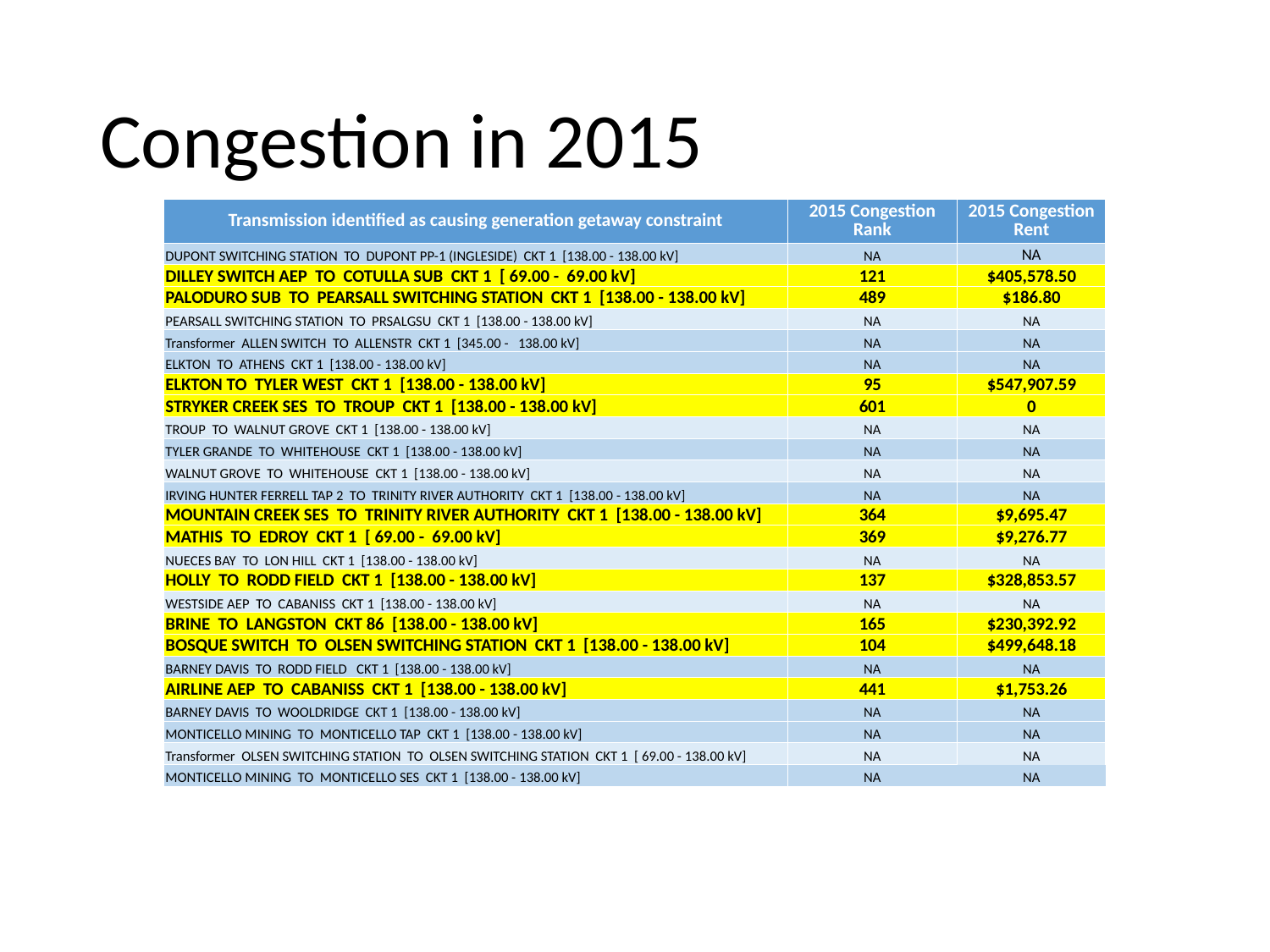

# Congestion in 2015
| Transmission identified as causing generation getaway constraint | 2015 Congestion Rank | 2015 Congestion Rent |
| --- | --- | --- |
| DUPONT SWITCHING STATION TO DUPONT PP-1 (INGLESIDE) CKT 1 [138.00 - 138.00 kV] | NA | NA |
| DILLEY SWITCH AEP TO COTULLA SUB CKT 1 [ 69.00 - 69.00 kV] | 121 | $405,578.50 |
| PALODURO SUB TO PEARSALL SWITCHING STATION CKT 1 [138.00 - 138.00 kV] | 489 | $186.80 |
| PEARSALL SWITCHING STATION TO PRSALGSU CKT 1 [138.00 - 138.00 kV] | NA | NA |
| Transformer ALLEN SWITCH TO ALLENSTR CKT 1 [345.00 - 138.00 kV] | NA | NA |
| ELKTON TO ATHENS CKT 1 [138.00 - 138.00 kV] | NA | NA |
| ELKTON TO TYLER WEST CKT 1 [138.00 - 138.00 kV] | 95 | $547,907.59 |
| STRYKER CREEK SES TO TROUP CKT 1 [138.00 - 138.00 kV] | 601 | 0 |
| TROUP TO WALNUT GROVE CKT 1 [138.00 - 138.00 kV] | NA | NA |
| TYLER GRANDE TO WHITEHOUSE CKT 1 [138.00 - 138.00 kV] | NA | NA |
| WALNUT GROVE TO WHITEHOUSE CKT 1 [138.00 - 138.00 kV] | NA | NA |
| IRVING HUNTER FERRELL TAP 2 TO TRINITY RIVER AUTHORITY CKT 1 [138.00 - 138.00 kV] | NA | NA |
| MOUNTAIN CREEK SES TO TRINITY RIVER AUTHORITY CKT 1 [138.00 - 138.00 kV] | 364 | $9,695.47 |
| MATHIS TO EDROY CKT 1 [ 69.00 - 69.00 kV] | 369 | $9,276.77 |
| NUECES BAY TO LON HILL CKT 1 [138.00 - 138.00 kV] | NA | NA |
| HOLLY TO RODD FIELD CKT 1 [138.00 - 138.00 kV] | 137 | $328,853.57 |
| WESTSIDE AEP TO CABANISS CKT 1 [138.00 - 138.00 kV] | NA | NA |
| BRINE TO LANGSTON CKT 86 [138.00 - 138.00 kV] | 165 | $230,392.92 |
| BOSQUE SWITCH TO OLSEN SWITCHING STATION CKT 1 [138.00 - 138.00 kV] | 104 | $499,648.18 |
| BARNEY DAVIS TO RODD FIELD CKT 1 [138.00 - 138.00 kV] | NA | NA |
| AIRLINE AEP TO CABANISS CKT 1 [138.00 - 138.00 kV] | 441 | $1,753.26 |
| BARNEY DAVIS TO WOOLDRIDGE CKT 1 [138.00 - 138.00 kV] | NA | NA |
| MONTICELLO MINING TO MONTICELLO TAP CKT 1 [138.00 - 138.00 kV] | NA | NA |
| Transformer OLSEN SWITCHING STATION TO OLSEN SWITCHING STATION CKT 1 [ 69.00 - 138.00 kV] | NA | NA |
| MONTICELLO MINING TO MONTICELLO SES CKT 1 [138.00 - 138.00 kV] | NA | NA |